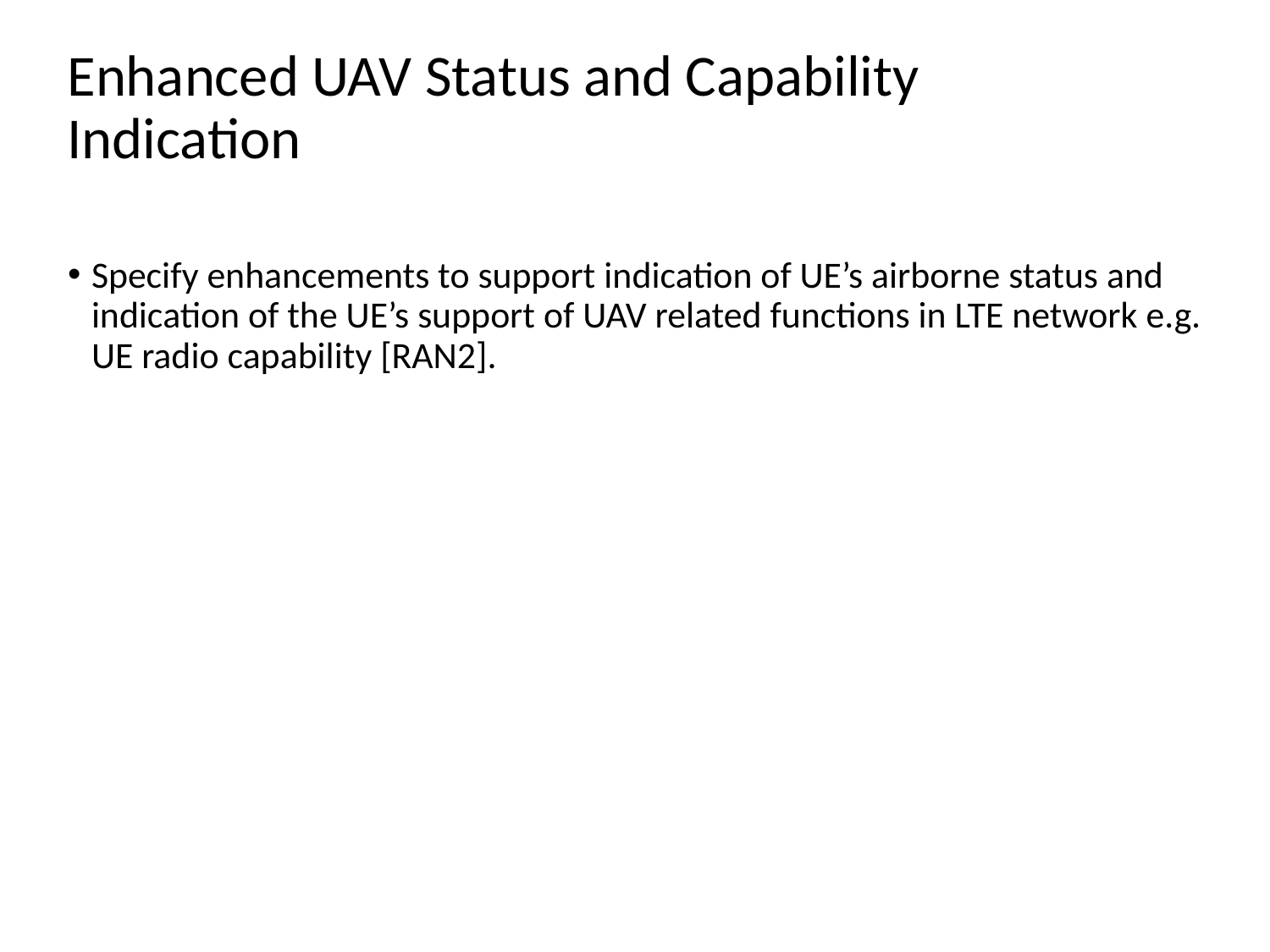

# Enhanced UAV Status and Capability Indication
Specify enhancements to support indication of UE’s airborne status and indication of the UE’s support of UAV related functions in LTE network e.g. UE radio capability [RAN2].